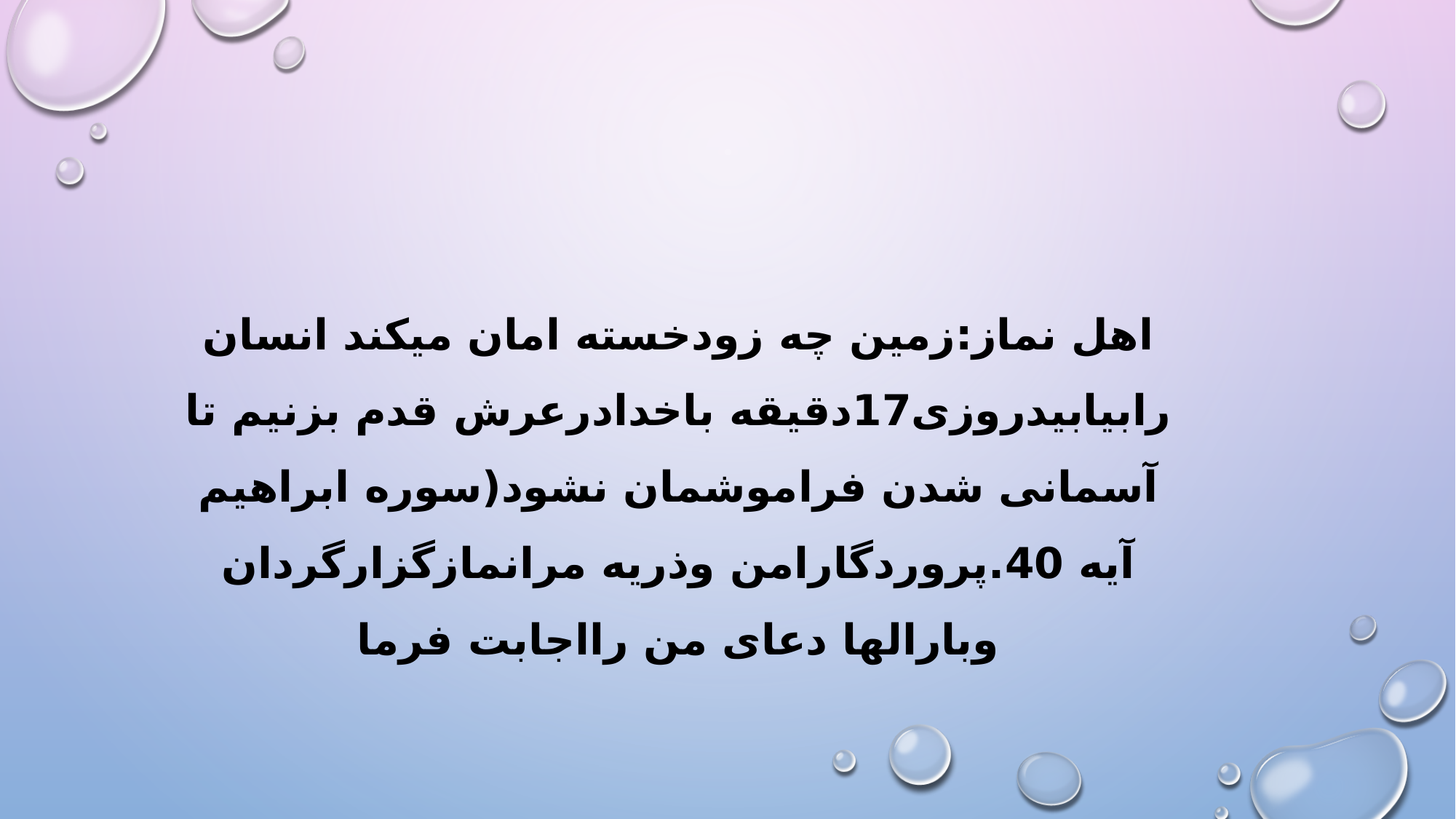

# اهل نماز:زمین چه زودخسته امان میکند انسان رابیابیدروزی17دقیقه باخدادرعرش قدم بزنیم تا آسمانی شدن فراموشمان نشود(سوره ابراهیم آیه 40.پروردگارامن وذریه مرانمازگزارگردان وبارالها دعای من رااجابت فرما